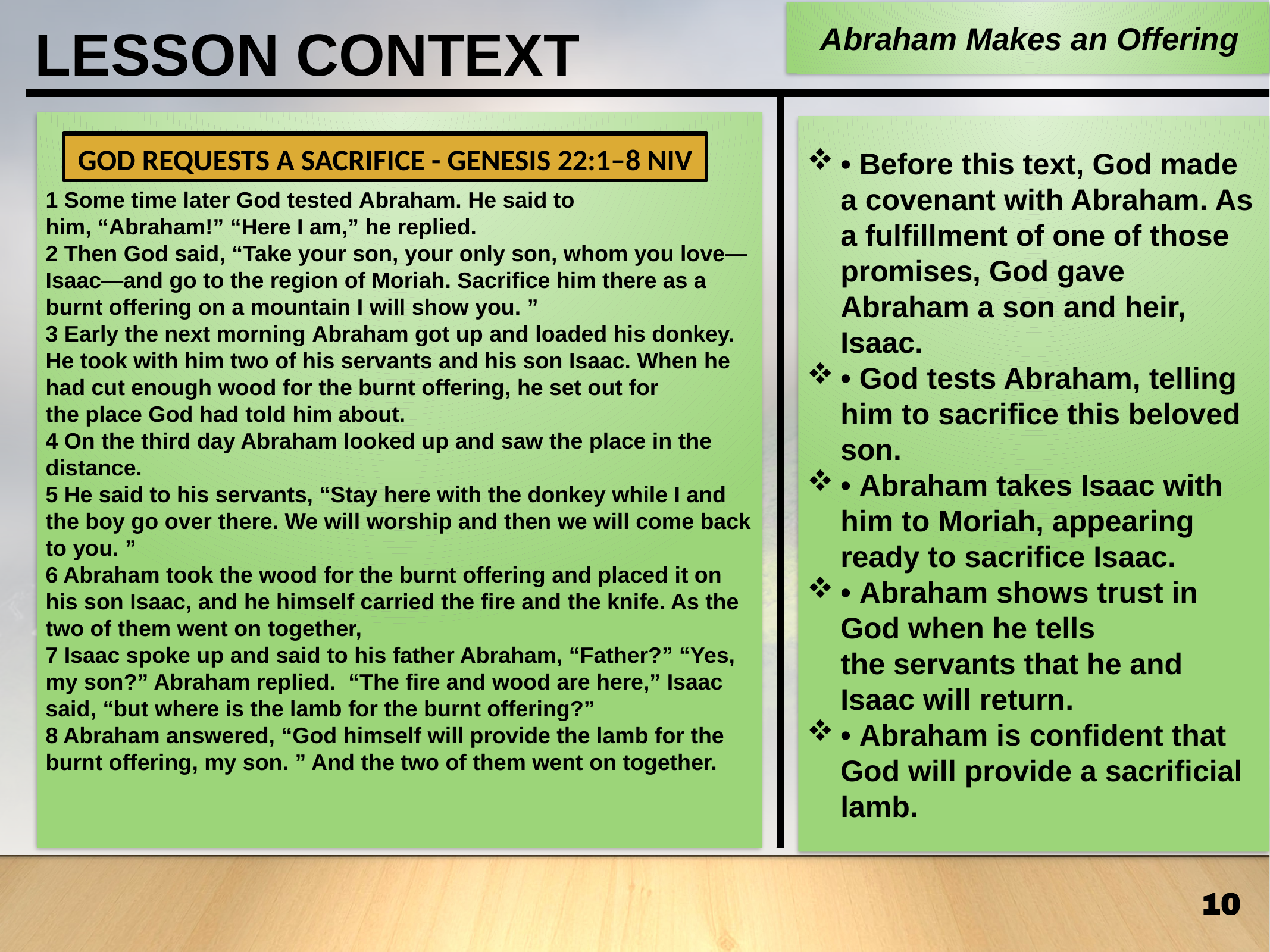

Abraham Makes an Offering
LESSON CONTEXT
1 Some time later God tested Abraham. He said to him, “Abraham!” “Here I am,” he replied.
2 Then God said, “Take your son, your only son, whom you love—Isaac—and go to the region of Moriah. Sacrifice him there as a burnt offering on a mountain I will show you. ”
3 Early the next morning Abraham got up and loaded his donkey. He took with him two of his servants and his son Isaac. When he had cut enough wood for the burnt offering, he set out for the place God had told him about.
4 On the third day Abraham looked up and saw the place in the distance.
5 He said to his servants, “Stay here with the donkey while I and the boy go over there. We will worship and then we will come back to you. ”
6 Abraham took the wood for the burnt offering and placed it on his son Isaac, and he himself carried the fire and the knife. As the two of them went on together,
7 Isaac spoke up and said to his father Abraham, “Father?” “Yes, my son?” Abraham replied.  “The fire and wood are here,” Isaac said, “but where is the lamb for the burnt offering?”
8 Abraham answered, “God himself will provide the lamb for the burnt offering, my son. ” And the two of them went on together.
• Before this text, God made a covenant with Abraham. As a fulfillment of one of those promises, God gave Abraham a son and heir, Isaac.
• God tests Abraham, telling him to sacrifice this beloved son.
• Abraham takes Isaac with him to Moriah, appearing ready to sacrifice Isaac.
• Abraham shows trust in God when he tells the servants that he and Isaac will return.
• Abraham is confident that God will provide a sacrificial lamb.
God Requests a Sacrifice - Genesis 22:1–8 NIV

10